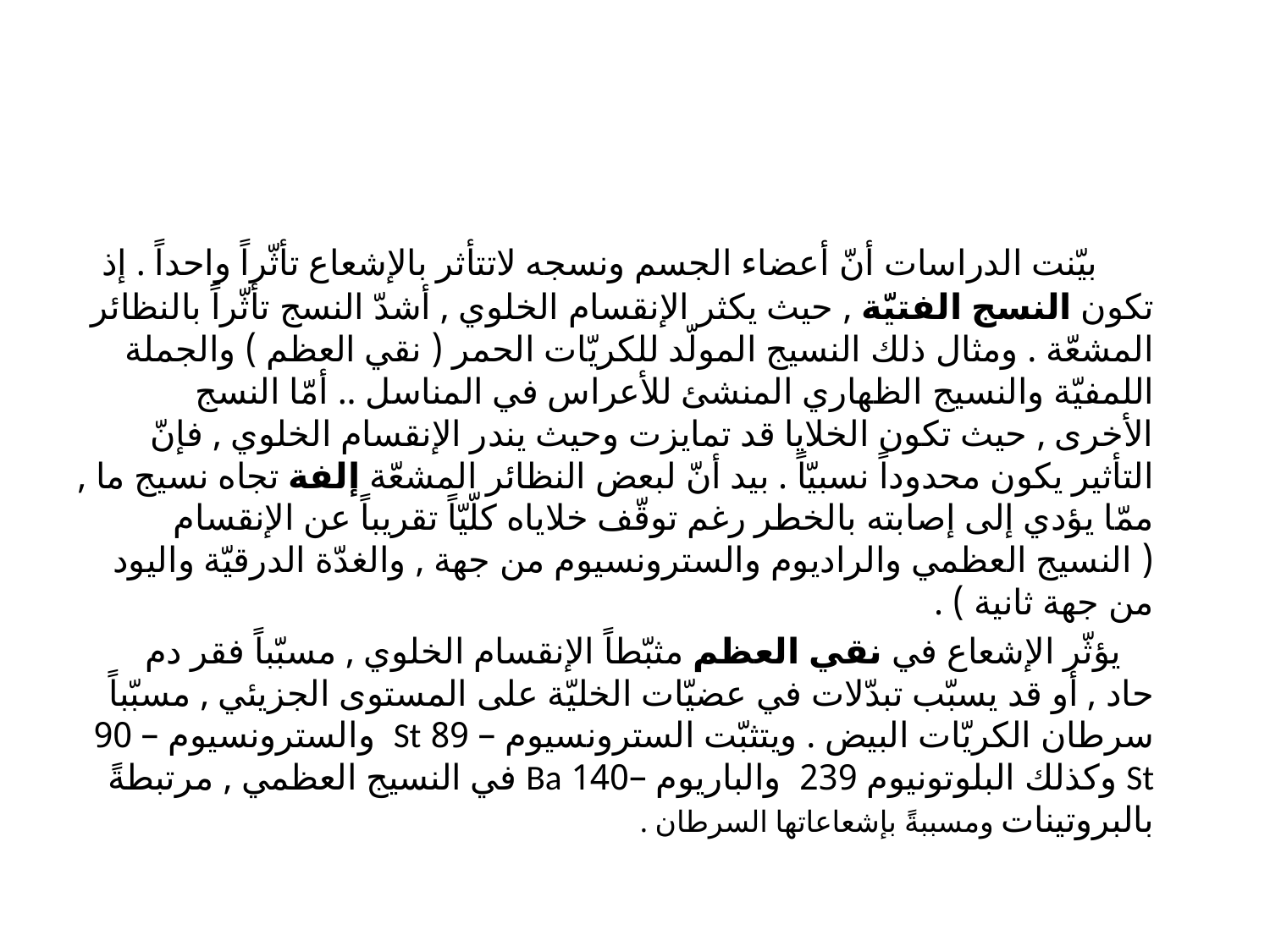

#
        بيّنت الدراسات أنّ أعضاء الجسم ونسجه لاتتأثر بالإشعاع تأثّراً واحداً . إذ تكون النسج الفتيّة , حيث يكثر الإنقسام الخلوي , أشدّ النسج تأثّراً بالنظائر المشعّة . ومثال ذلك النسيج المولّد للكريّات الحمر ( نقي العظم ) والجملة اللمفيّة والنسيج الظهاري المنشئ للأعراس في المناسل .. أمّا النسج الأخرى , حيث تكون الخلايا قد تمايزت وحيث يندر الإنقسام الخلوي , فإنّ التأثير يكون محدوداً نسبيّاً . بيد أنّ لبعض النظائر المشعّة إلفة تجاه نسيج ما , ممّا يؤدي إلى إصابته بالخطر رغم توقّف خلاياه كلّيّاً تقريباً عن الإنقسام ( النسيج العظمي والراديوم والسترونسيوم من جهة , والغدّة الدرقيّة واليود من جهة ثانية ) .
        يؤثّر الإشعاع في نقي العظم مثبّطاً الإنقسام الخلوي , مسبّباً فقر دم حاد , أو قد يسبّب تبدّلات في عضيّات الخليّة على المستوى الجزيئي , مسبّباً سرطان الكريّات البيض . ويتثبّت السترونسيوم – 89 St  والسترونسيوم – 90 St وكذلك البلوتونيوم 239  والباريوم –140 Ba في النسيج العظمي , مرتبطةً بالبروتينات ومسببةً بإشعاعاتها السرطان .